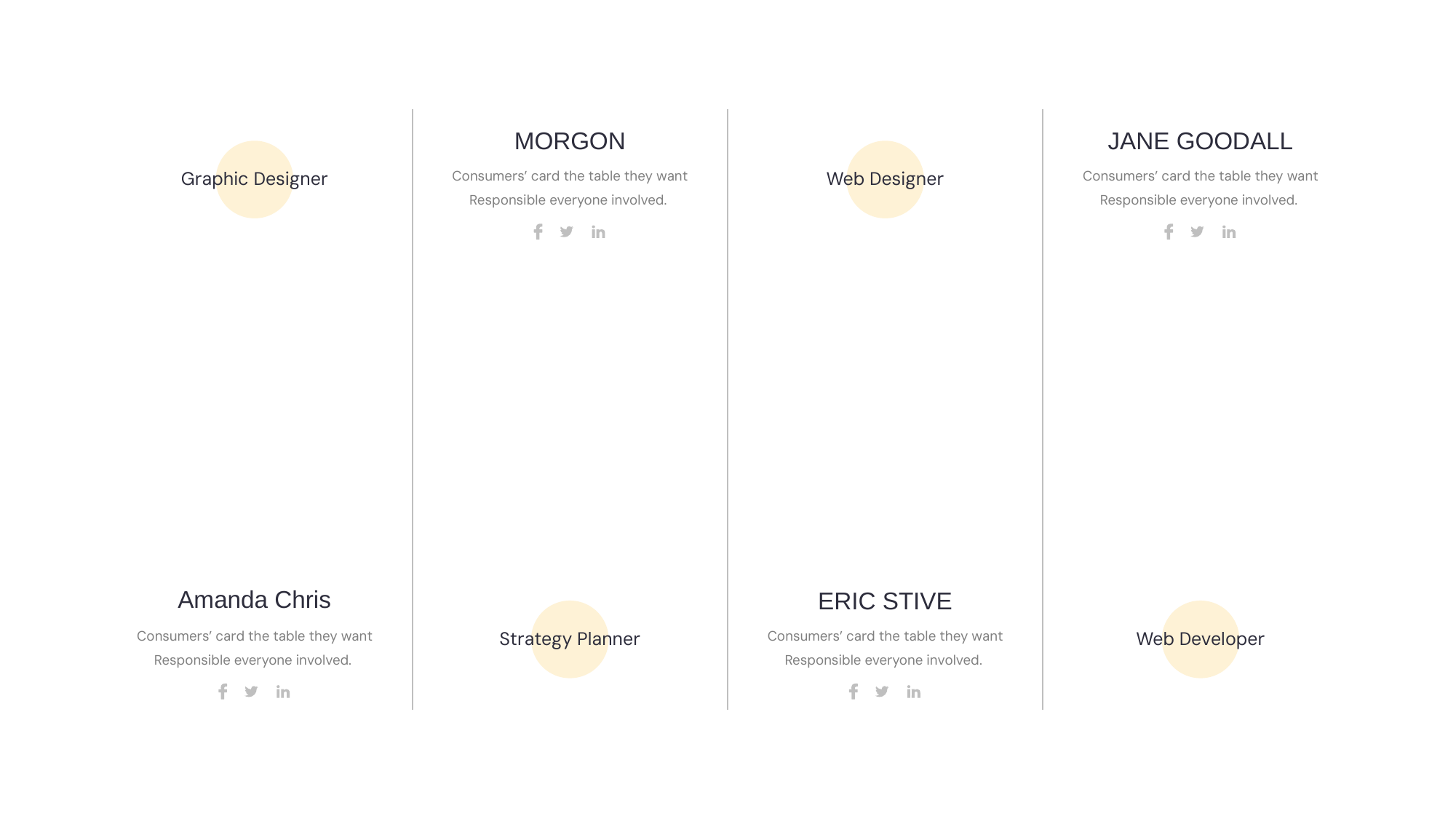

MORGON
JANE GOODALL

Consumers’ card the table they want
Responsible everyone involved.
Consumers’ card the table they want
Responsible everyone involved.
Graphic Designer
Web Designer

Amanda Chris
ERIC STIVE

Consumers’ card the table they want
Responsible everyone involved.
Consumers’ card the table they want
Responsible everyone involved.
Strategy Planner
Web Developer